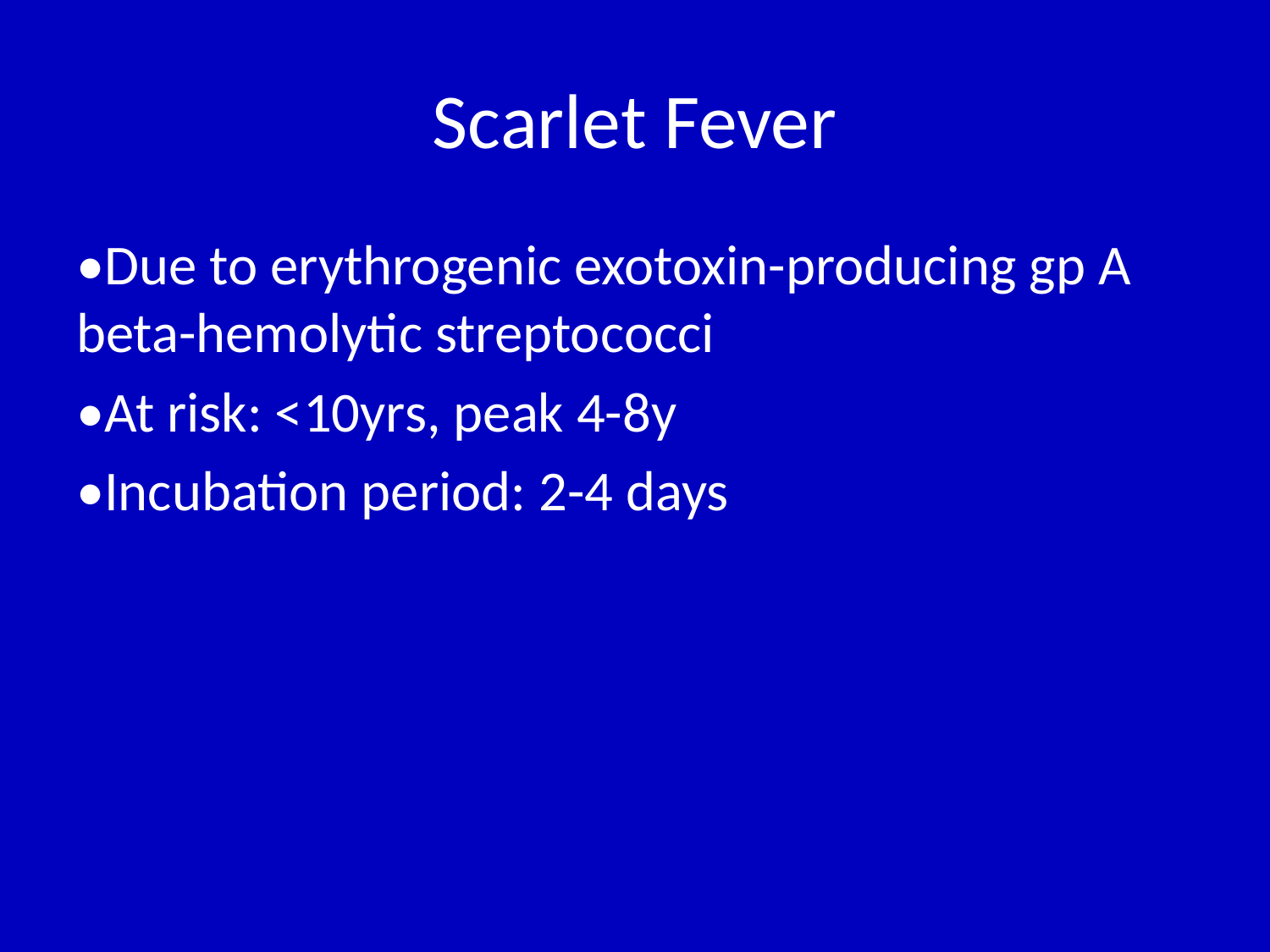

# Scarlet Fever
•Due to erythrogenic exotoxin-producing gp A beta-hemolytic streptococci
•At risk: <10yrs, peak 4-8y
•Incubation period: 2-4 days